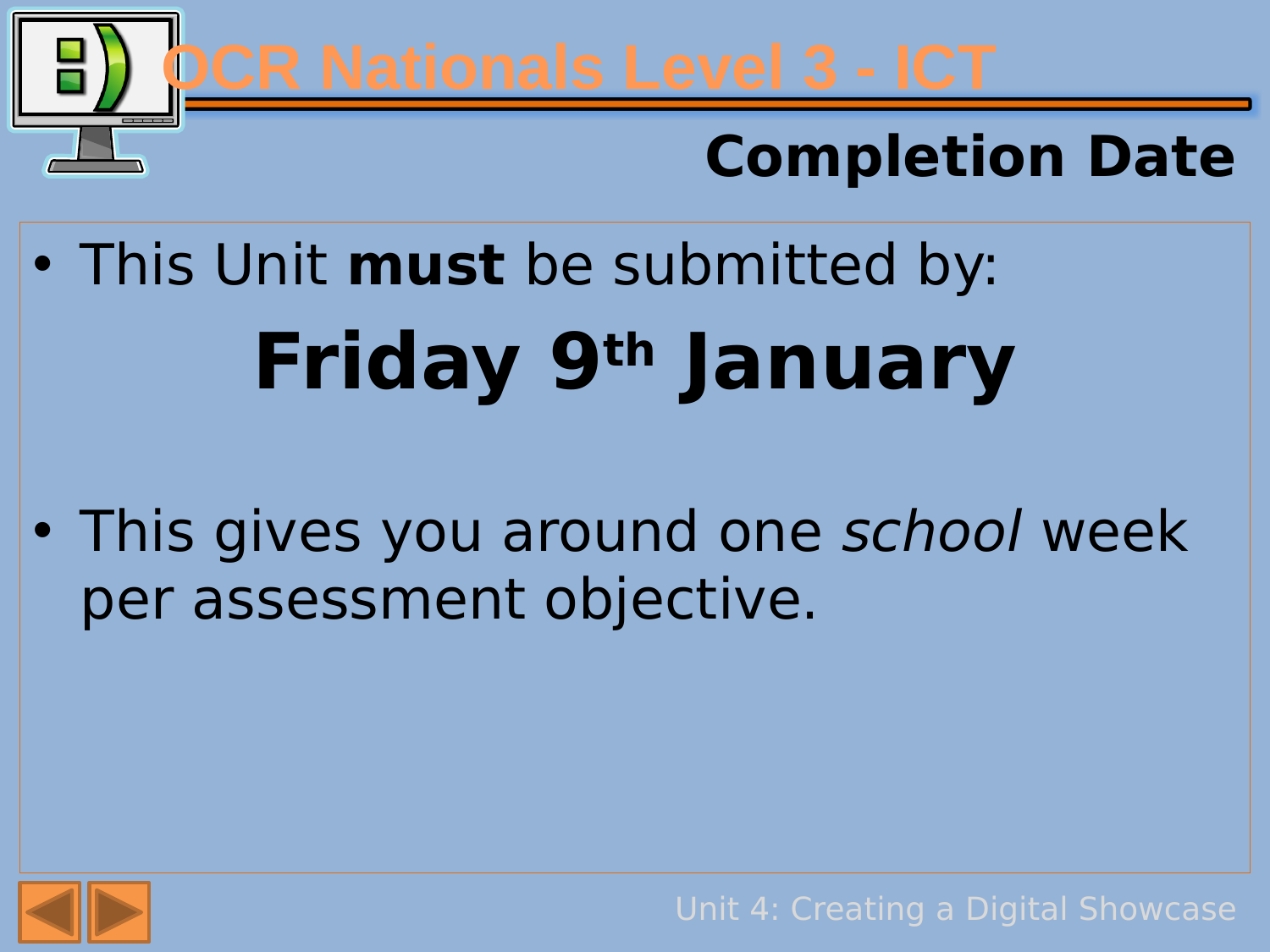

# Completion Date
This Unit must be submitted by:
Friday 9th January

This gives you around one school week per assessment objective.